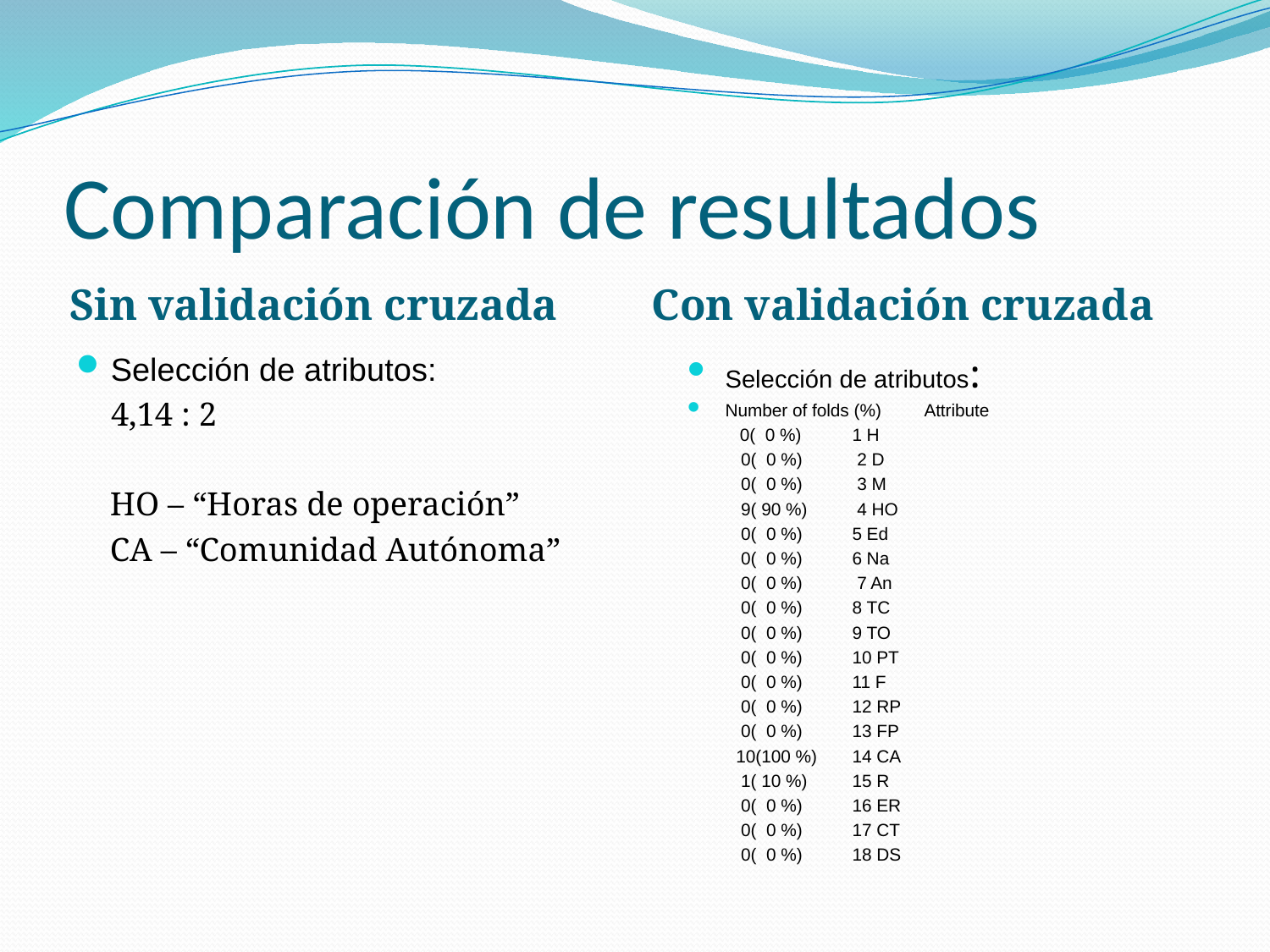

# Comparación de resultados
Sin validación cruzada
Con validación cruzada
Selección de atributos:
    4,14 : 2

    HO – “Horas de operación”
    CA – “Comunidad Autónoma”

Selección de atributos:
Number of folds (%)         Attribute
	   0(  0 %)    	1 H
           0(  0 %)   	 2 D
           0(  0 %)   	 3 M
           9( 90 %)   	 4 HO
           0(  0 %)    	5 Ed
           0(  0 %)    	6 Na
           0(  0 %)   	 7 An
           0(  0 %)    	8 TC
           0(  0 %)    	9 TO
           0(  0 %)   	10 PT
           0(  0 %)   	11 F
           0(  0 %)   	12 RP
           0(  0 %)   	13 FP
          10(100 %)   	14 CA
           1( 10 %)   	15 R
           0(  0 %)   	16 ER
           0(  0 %)   	17 CT
           0(  0 %)   	18 DS